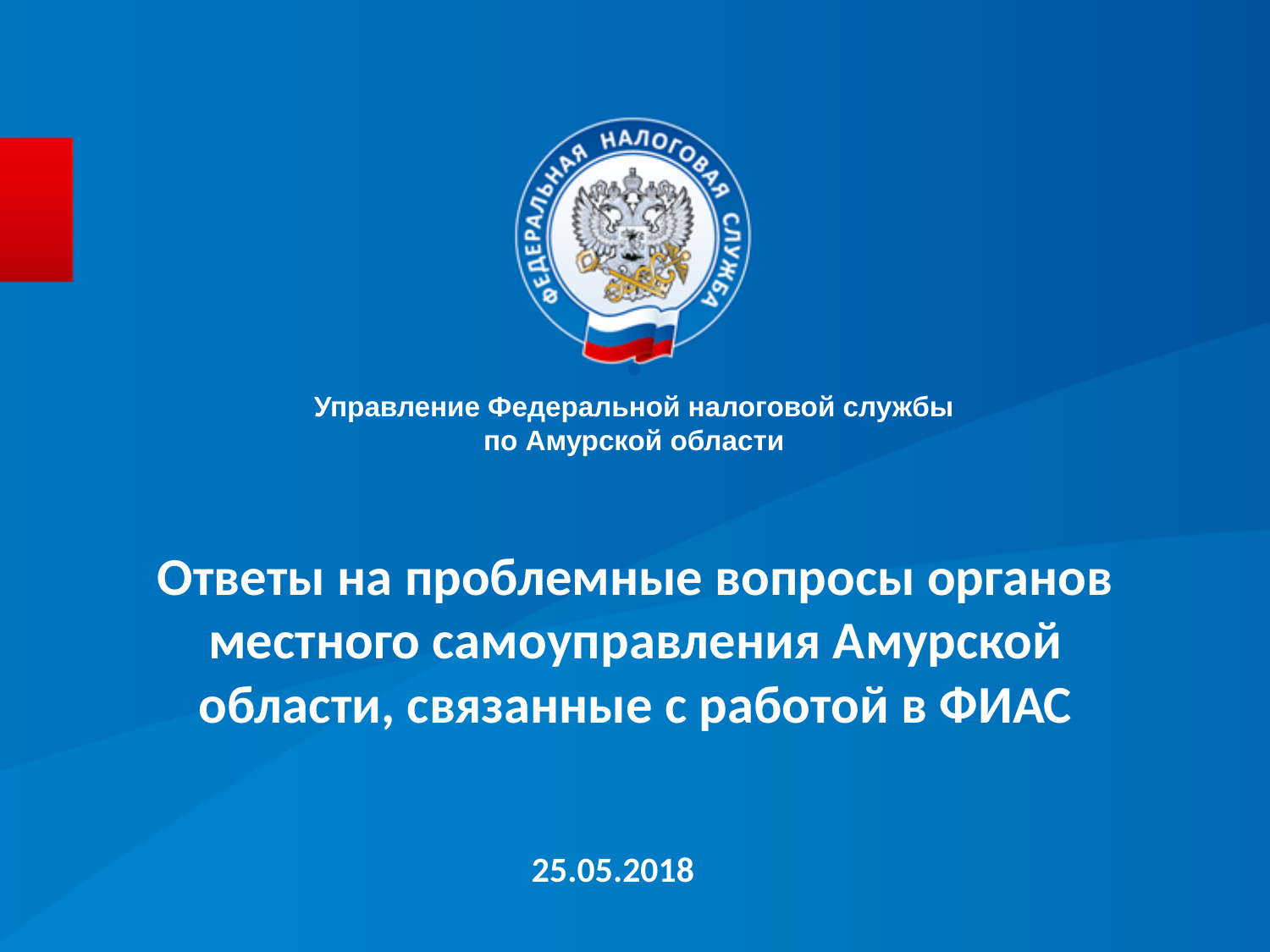

Управление Федеральной налоговой службы
по Амурской области
# Ответы на проблемные вопросы органов местного самоуправления Амурской области, связанные с работой в ФИАС
25.05.2018